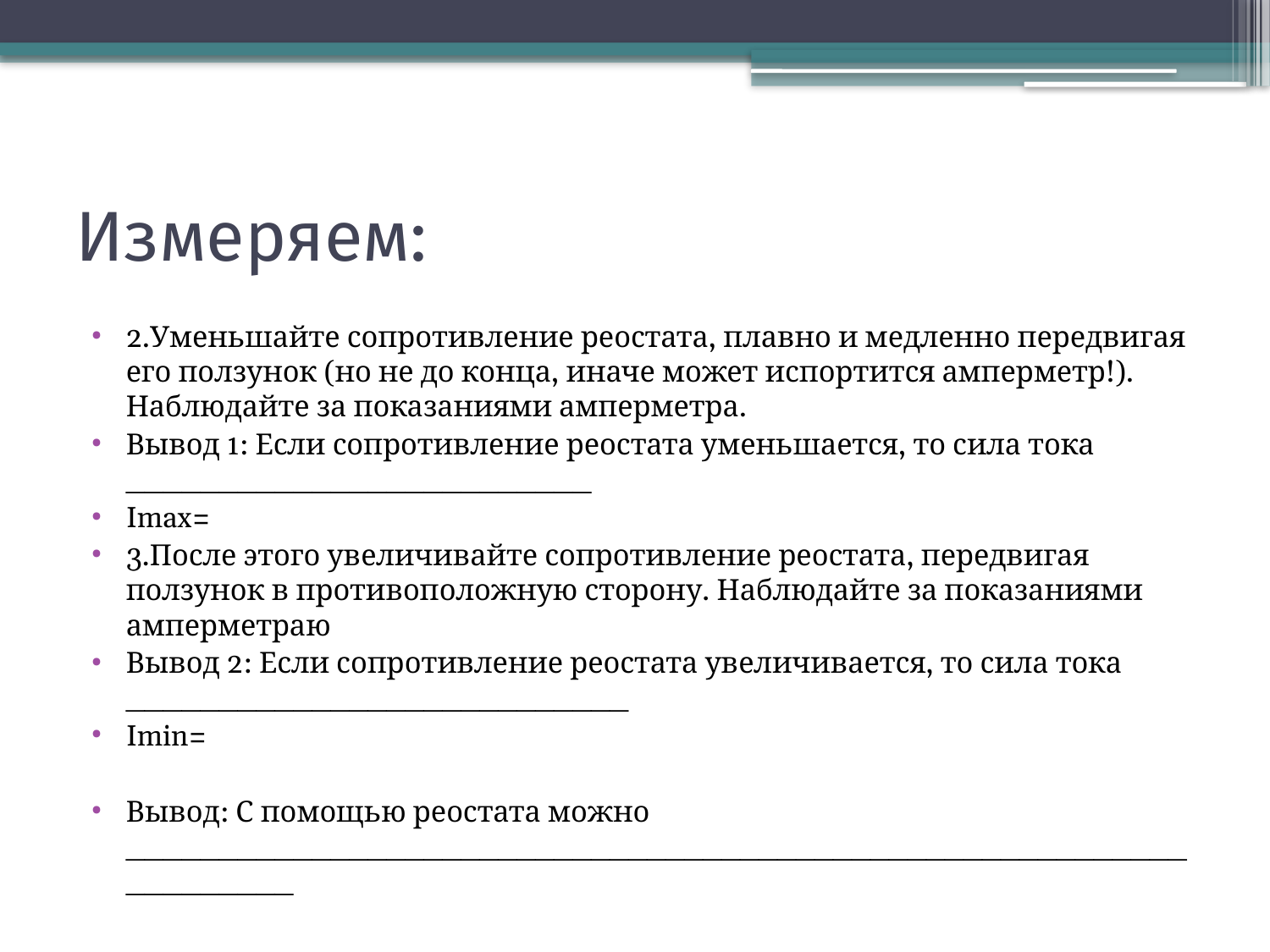

# Измеряем:
2.Уменьшайте сопротивление реостата, плавно и медленно передвигая его ползунок (но не до конца, иначе может испортится амперметр!). Наблюдайте за показаниями амперметра.
Вывод 1: Если сопротивление реостата уменьшается, то сила тока _________________________
Imax=
3.После этого увеличивайте сопротивление реостата, передвигая ползунок в противоположную сторону. Наблюдайте за показаниями амперметраю
Вывод 2: Если сопротивление реостата увеличивается, то сила тока ___________________________
Imin=

Вывод: С помощью реостата можно __________________________________________________________________